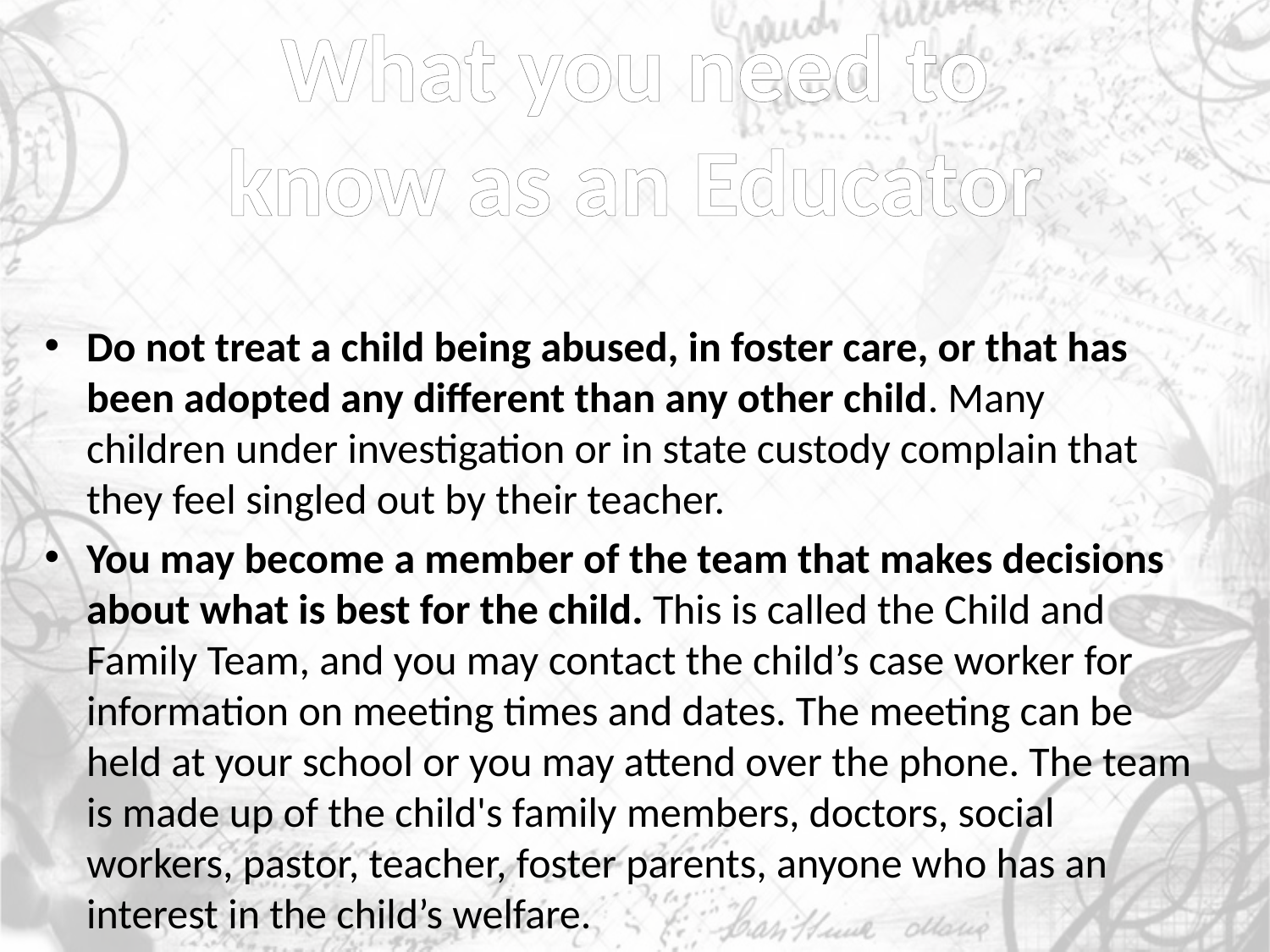

What you need to know as an Educator

Do not treat a child being abused, in foster care, or that has been adopted any different than any other child. Many children under investigation or in state custody complain that they feel singled out by their teacher.
You may become a member of the team that makes decisions about what is best for the child. This is called the Child and Family Team, and you may contact the child’s case worker for information on meeting times and dates. The meeting can be held at your school or you may attend over the phone. The team is made up of the child's family members, doctors, social workers, pastor, teacher, foster parents, anyone who has an interest in the child’s welfare.